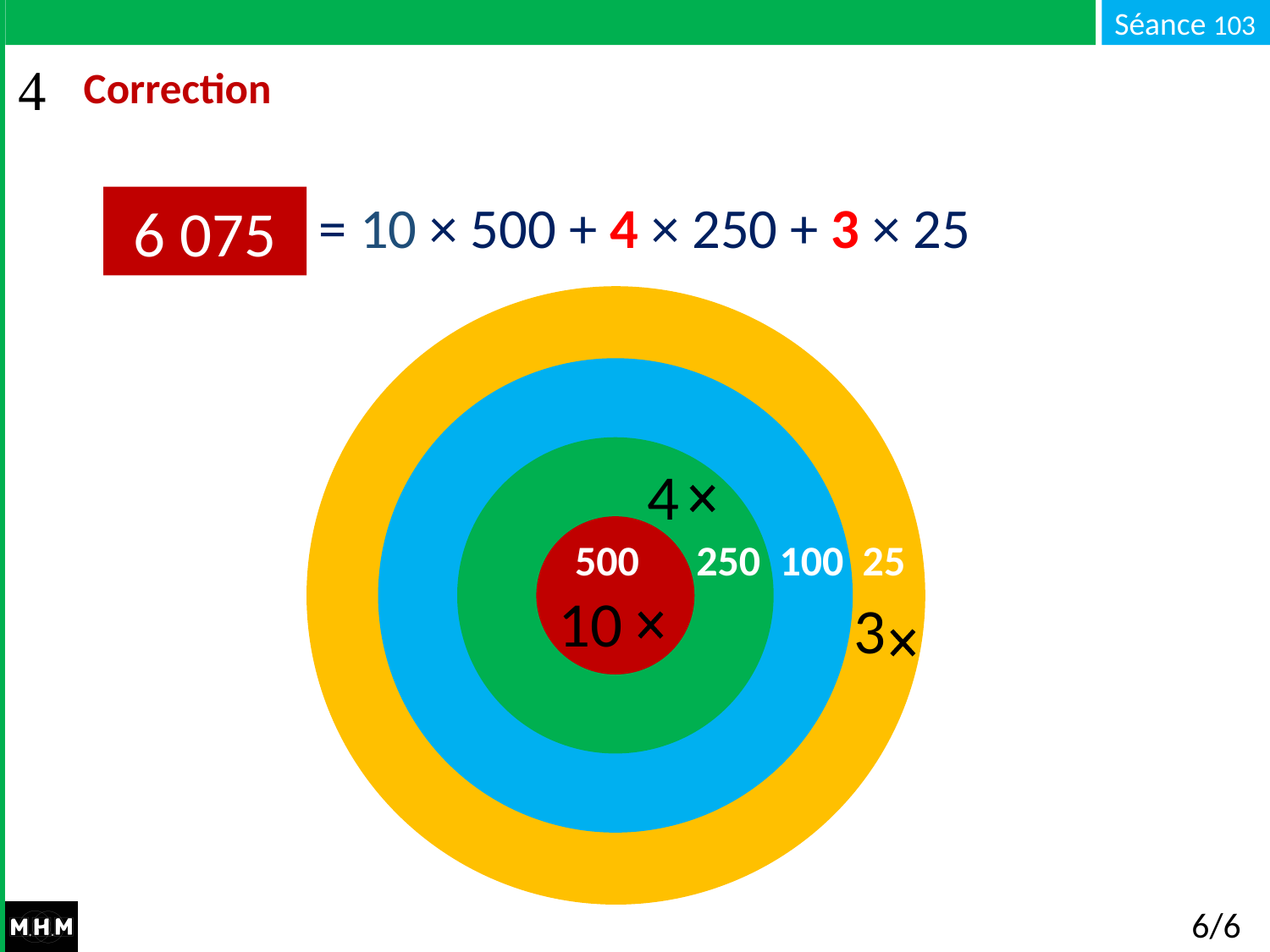

# Correction
= 10 × 500 + 4 × 250 + 3 × 25
6 075

 500      250  100  25
4

10

3

6/6